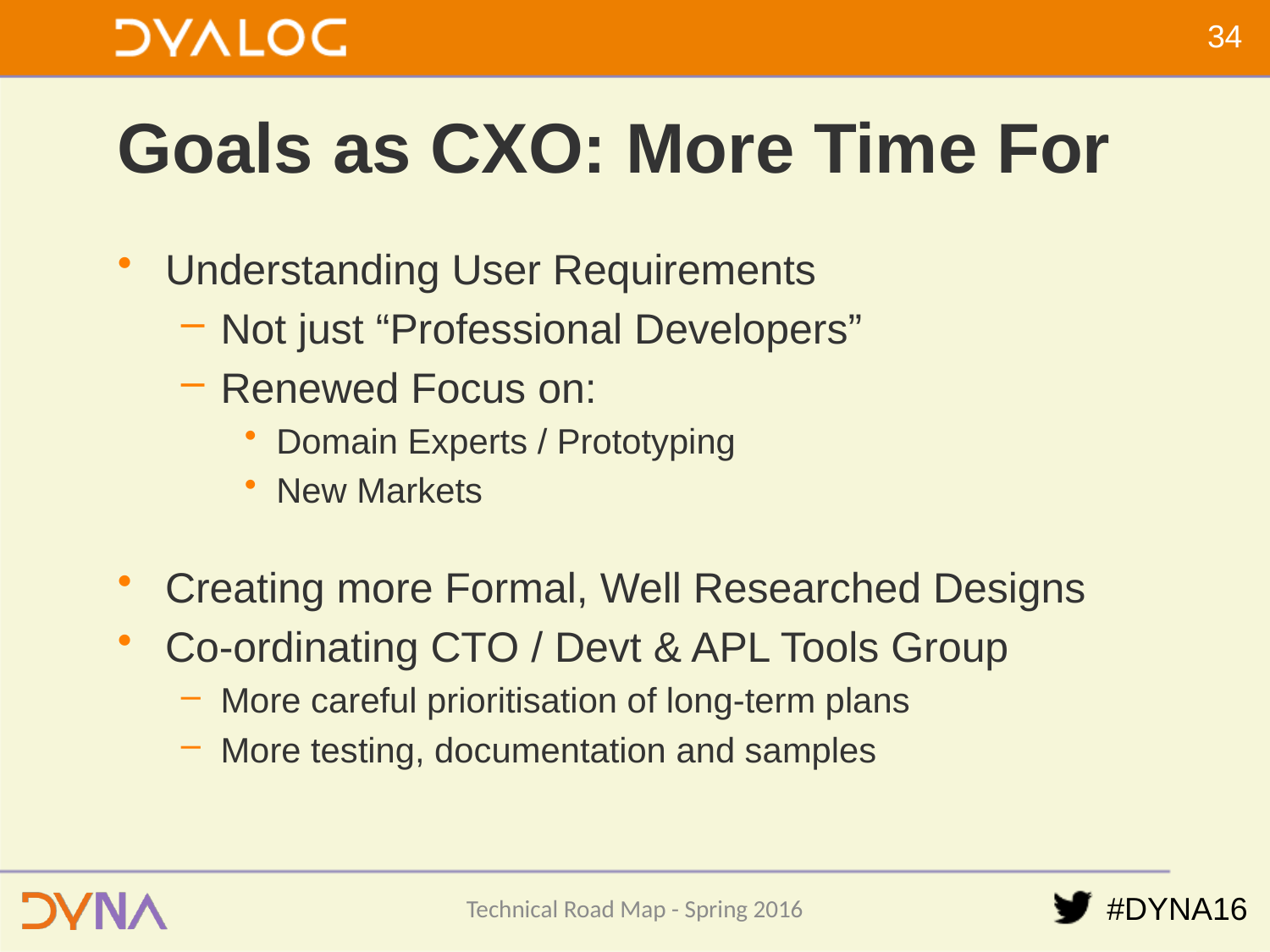

34
# Goals as CXO: More Time For
Understanding User Requirements
Not just “Professional Developers”
Renewed Focus on:
Domain Experts / Prototyping
New Markets
Creating more Formal, Well Researched Designs
Co-ordinating CTO / Devt & APL Tools Group
More careful prioritisation of long-term plans
More testing, documentation and samples

Technical Road Map - Spring 2016